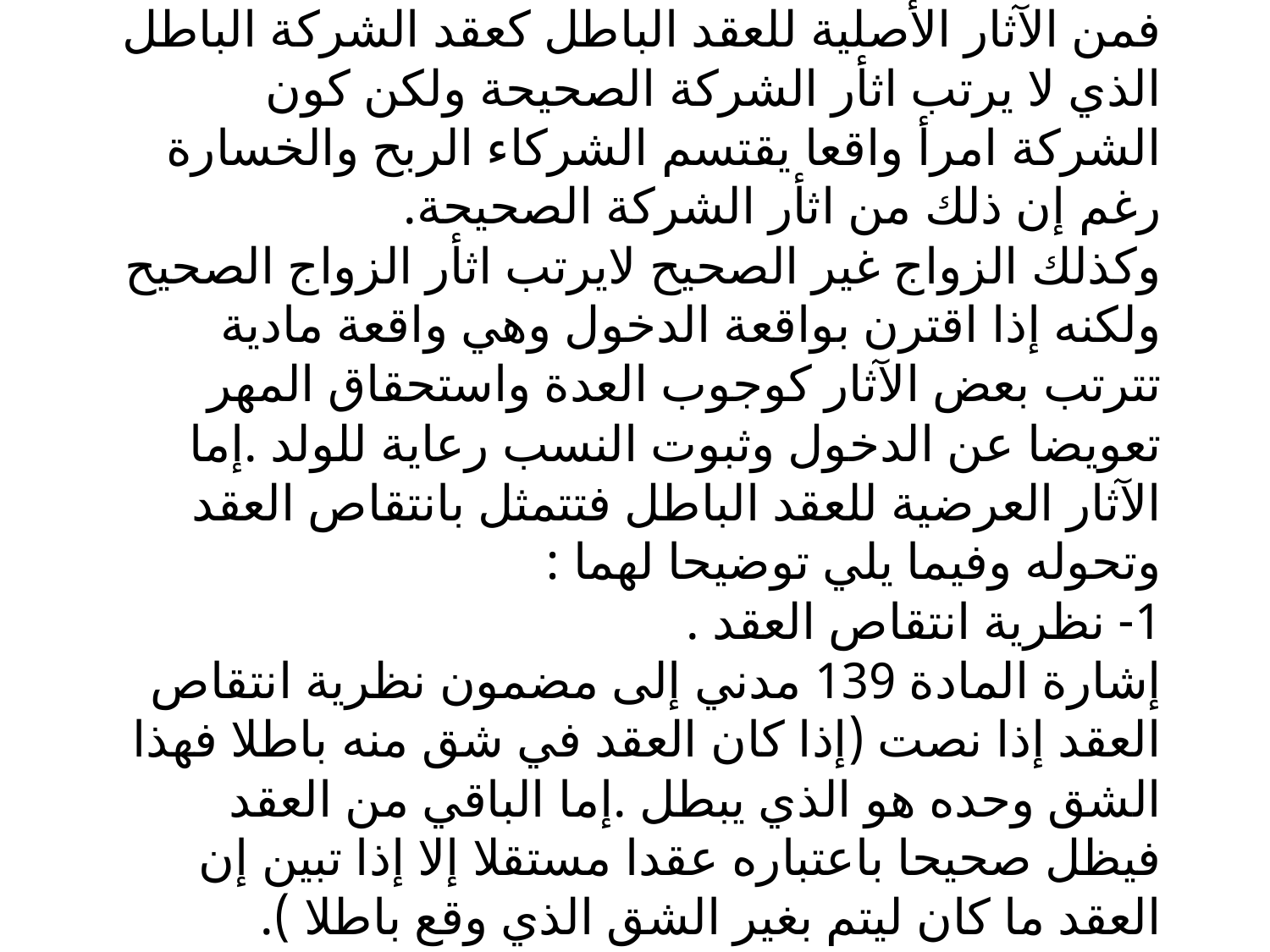

# فمن الآثار الأصلية للعقد الباطل كعقد الشركة الباطل الذي لا يرتب اثأر الشركة الصحيحة ولكن كون الشركة امرأ واقعا يقتسم الشركاء الربح والخسارة رغم إن ذلك من اثأر الشركة الصحيحة. وكذلك الزواج غير الصحيح لايرتب اثأر الزواج الصحيح ولكنه إذا اقترن بواقعة الدخول وهي واقعة مادية تترتب بعض الآثار كوجوب العدة واستحقاق المهر تعويضا عن الدخول وثبوت النسب رعاية للولد .إما الآثار العرضية للعقد الباطل فتتمثل بانتقاص العقد وتحوله وفيما يلي توضيحا لهما : 1- نظرية انتقاص العقد . إشارة المادة 139 مدني إلى مضمون نظرية انتقاص العقد إذا نصت (إذا كان العقد في شق منه باطلا فهذا الشق وحده هو الذي يبطل .إما الباقي من العقد فيظل صحيحا باعتباره عقدا مستقلا إلا إذا تبين إن العقد ما كان ليتم بغير الشق الذي وقع باطلا ).